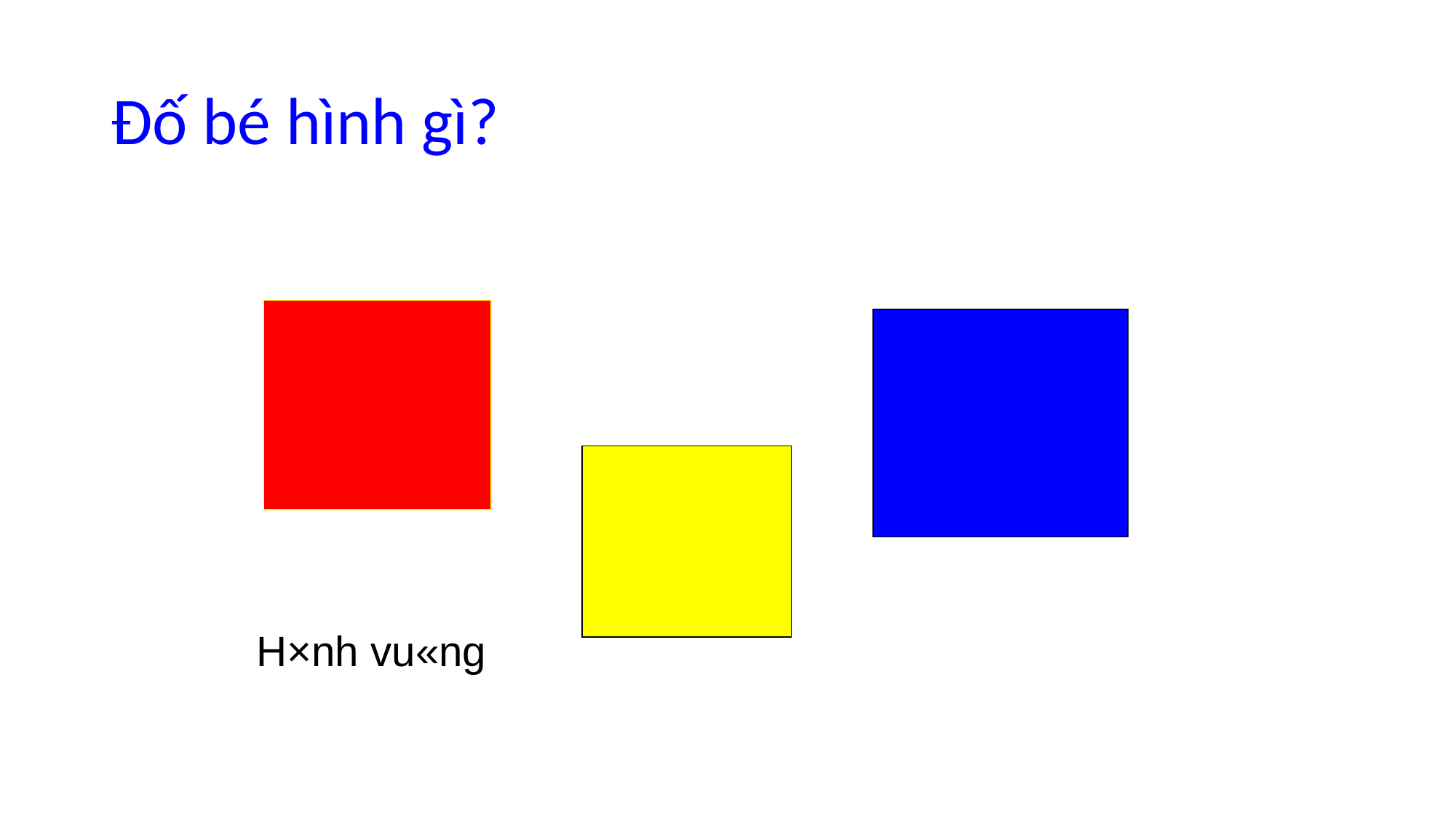

# Đố bé hình gì?

H×nh vu«ng